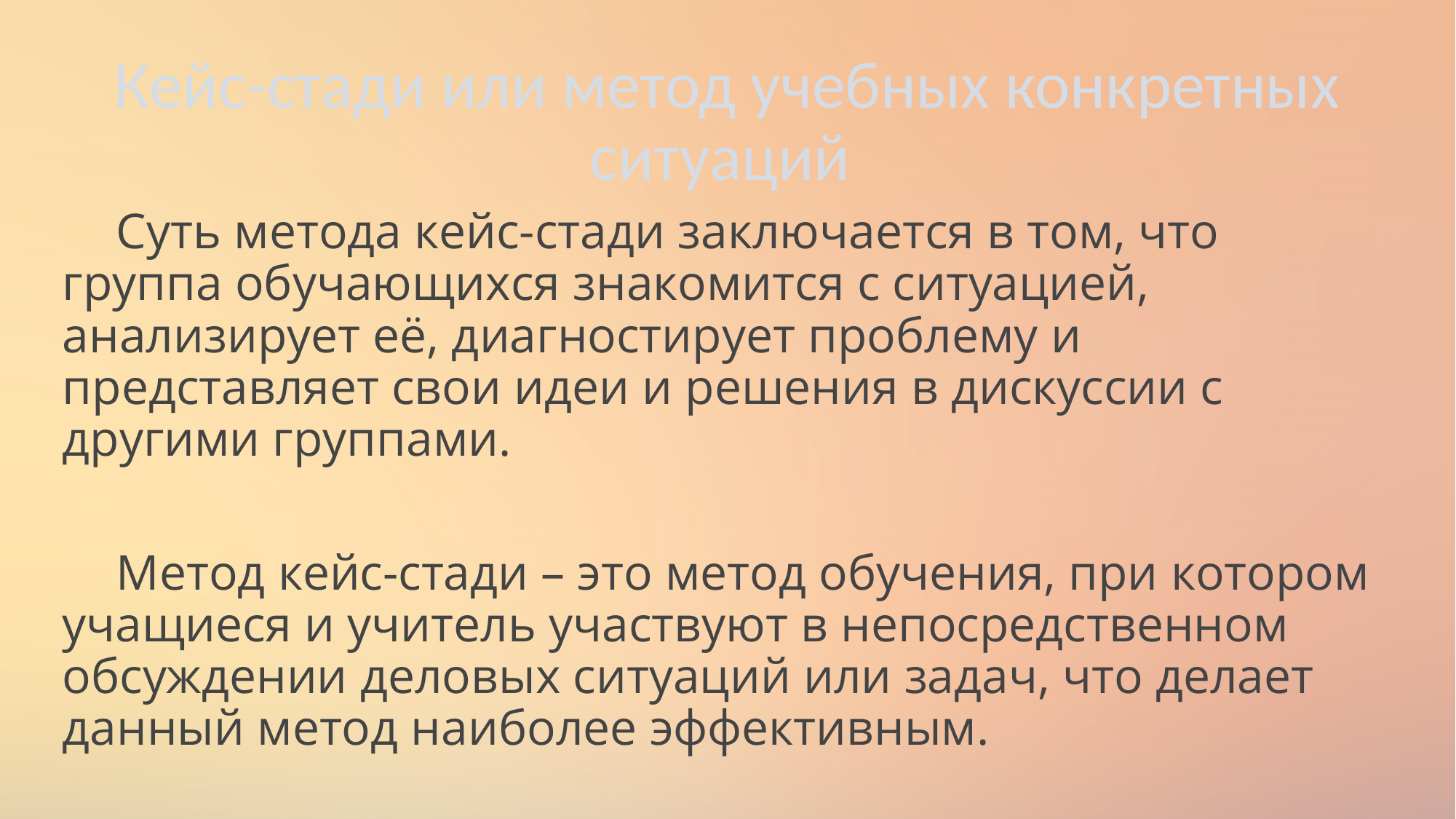

# Кейс-стади или метод учебных конкретных ситуаций
Суть метода кейс-стади заключается в том, что группа обучающихся знакомится с ситуацией, анализирует её, диагностирует проблему и представляет свои идеи и решения в дискуссии с другими группами.

Метод кейс-стади – это метод обучения, при котором учащиеся и учитель участвуют в непосредственном обсуждении деловых ситуаций или задач, что делает данный метод наиболее эффективным.